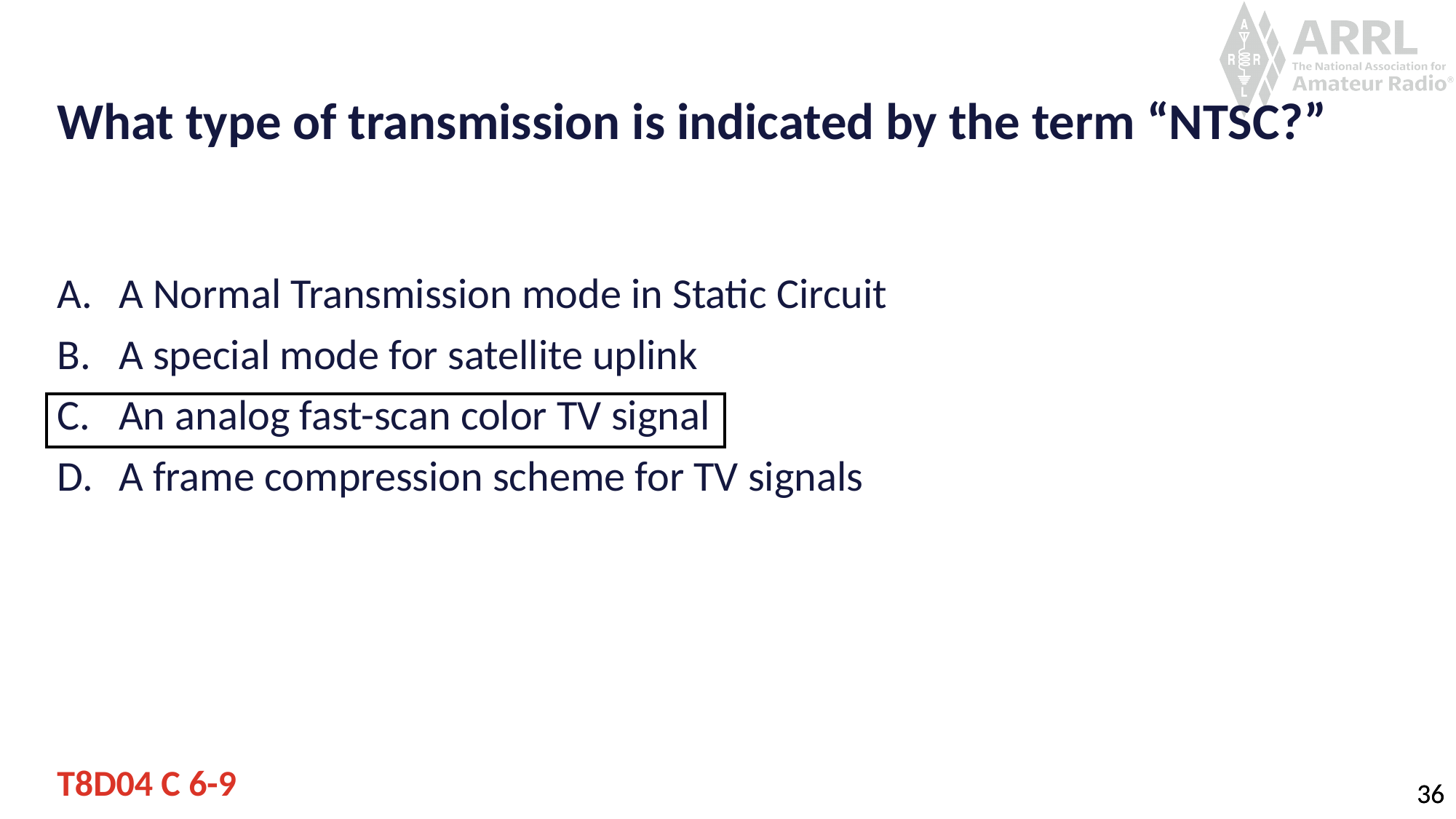

# What type of transmission is indicated by the term “NTSC?”
A Normal Transmission mode in Static Circuit
A special mode for satellite uplink
An analog fast-scan color TV signal
A frame compression scheme for TV signals

T8D04 C 6-9